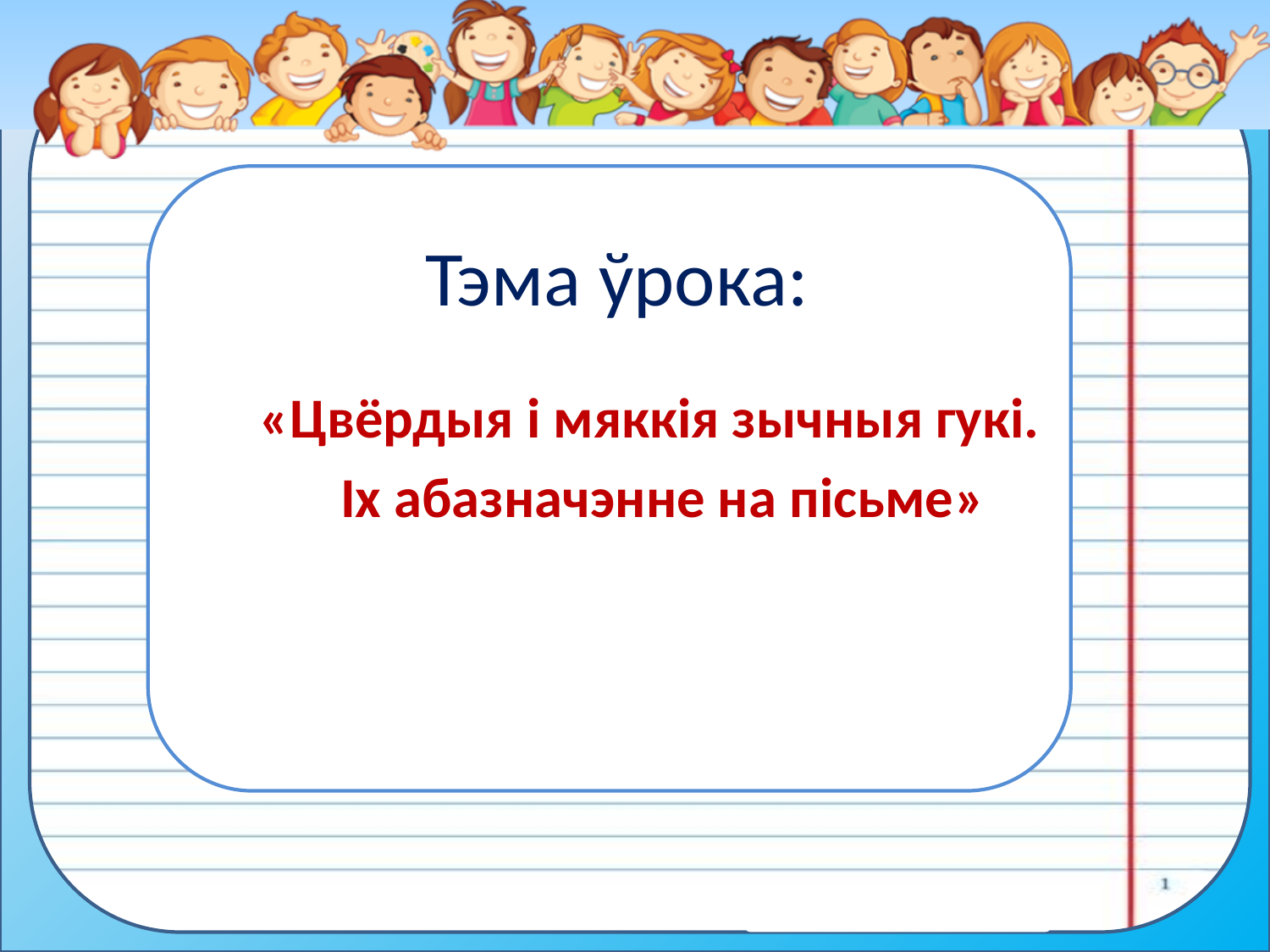

Тэма ўрока:
#
«Цвёрдыя і мяккія зычныя гукі.
  Іх абазначэнне на пісьме»